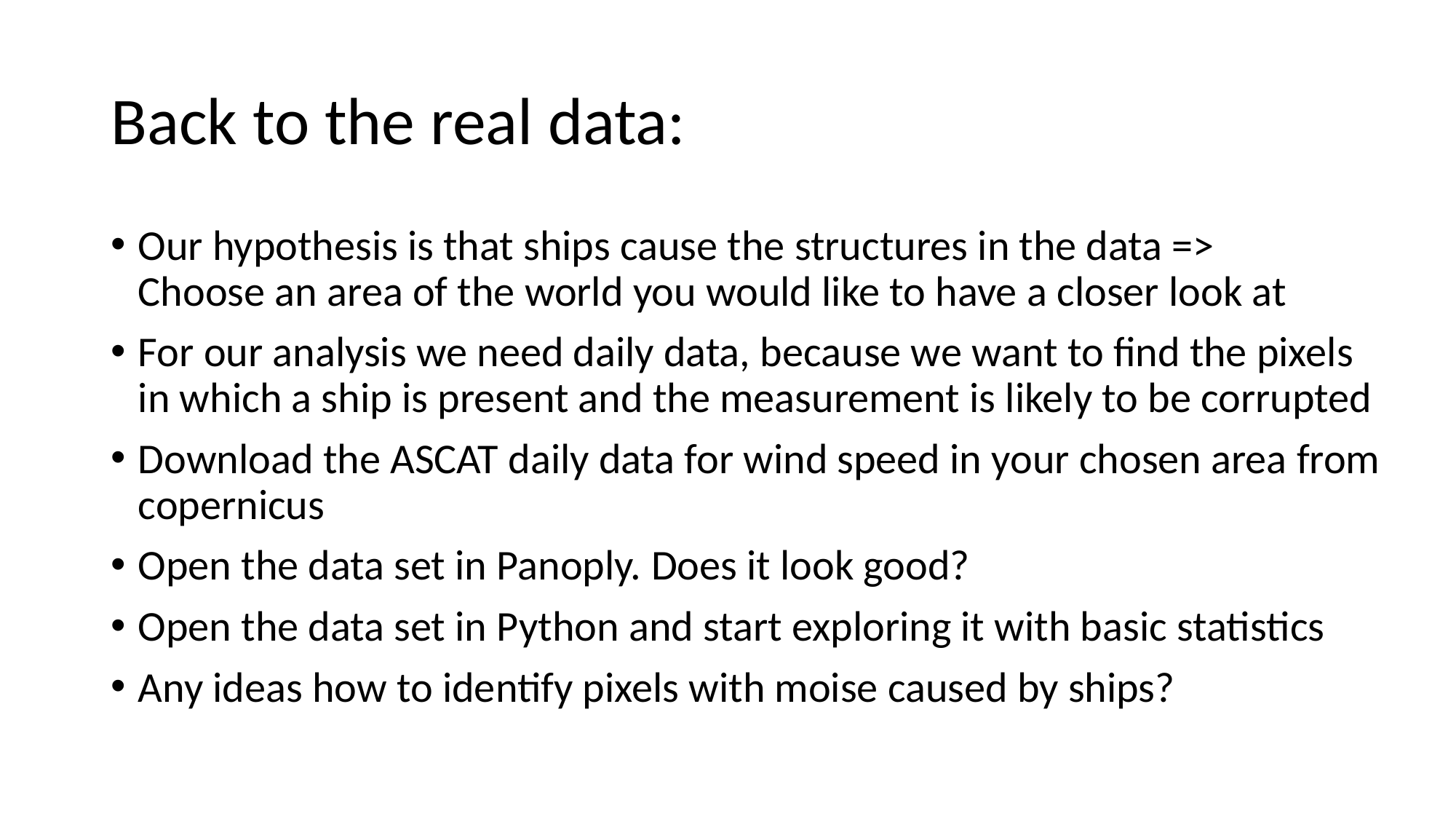

# Back to the real data:
Our hypothesis is that ships cause the structures in the data =>
Choose an area of the world you would like to have a closer look at
For our analysis we need daily data, because we want to find the pixels in which a ship is present and the measurement is likely to be corrupted
Download the ASCAT daily data for wind speed in your chosen area from copernicus
Open the data set in Panoply. Does it look good?
Open the data set in Python and start exploring it with basic statistics
Any ideas how to identify pixels with moise caused by ships?